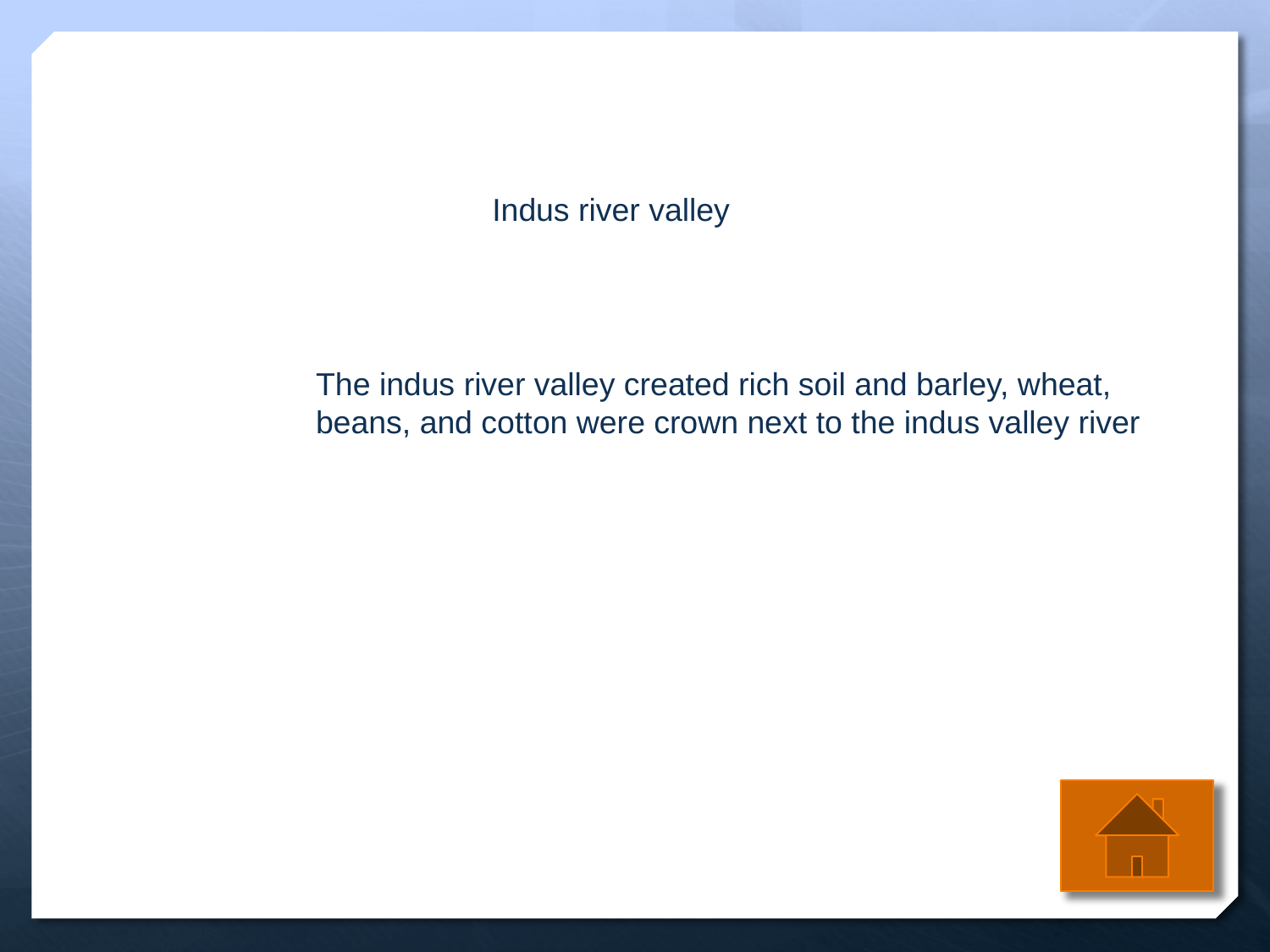

Indus river valley
The indus river valley created rich soil and barley, wheat, beans, and cotton were crown next to the indus valley river